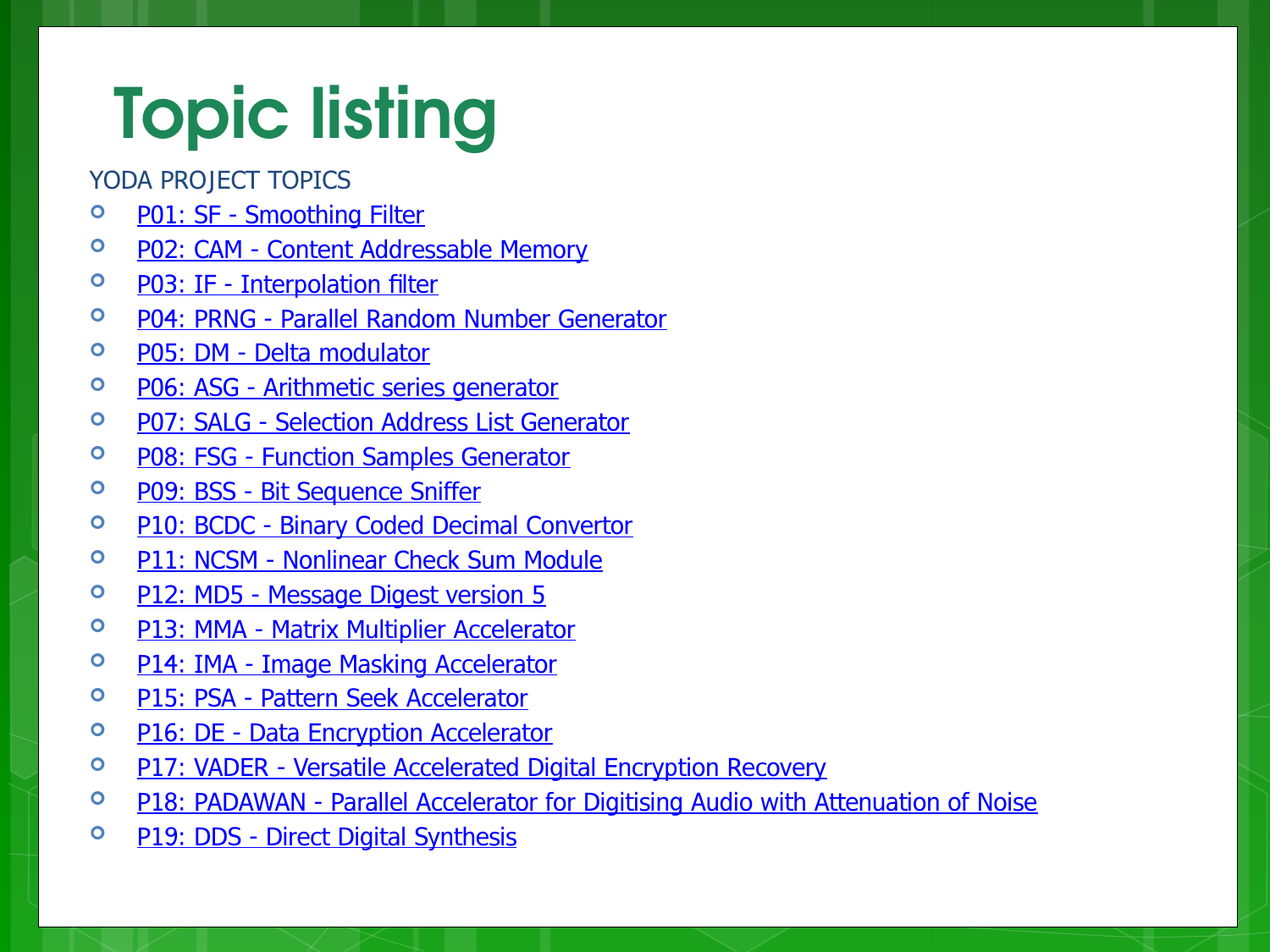

# Topic listing
YODA PROJECT TOPICS
P01: SF - Smoothing Filter
P02: CAM - Content Addressable Memory
P03: IF - Interpolation filter
P04: PRNG - Parallel Random Number Generator
P05: DM - Delta modulator
P06: ASG - Arithmetic series generator
P07: SALG - Selection Address List Generator
P08: FSG - Function Samples Generator
P09: BSS - Bit Sequence Sniffer
P10: BCDC - Binary Coded Decimal Convertor
P11: NCSM - Nonlinear Check Sum Module
P12: MD5 - Message Digest version 5
P13: MMA - Matrix Multiplier Accelerator
P14: IMA - Image Masking Accelerator
P15: PSA - Pattern Seek Accelerator
P16: DE - Data Encryption Accelerator
P17: VADER - Versatile Accelerated Digital Encryption Recovery
P18: PADAWAN - Parallel Accelerator for Digitising Audio with Attenuation of Noise
P19: DDS - Direct Digital Synthesis